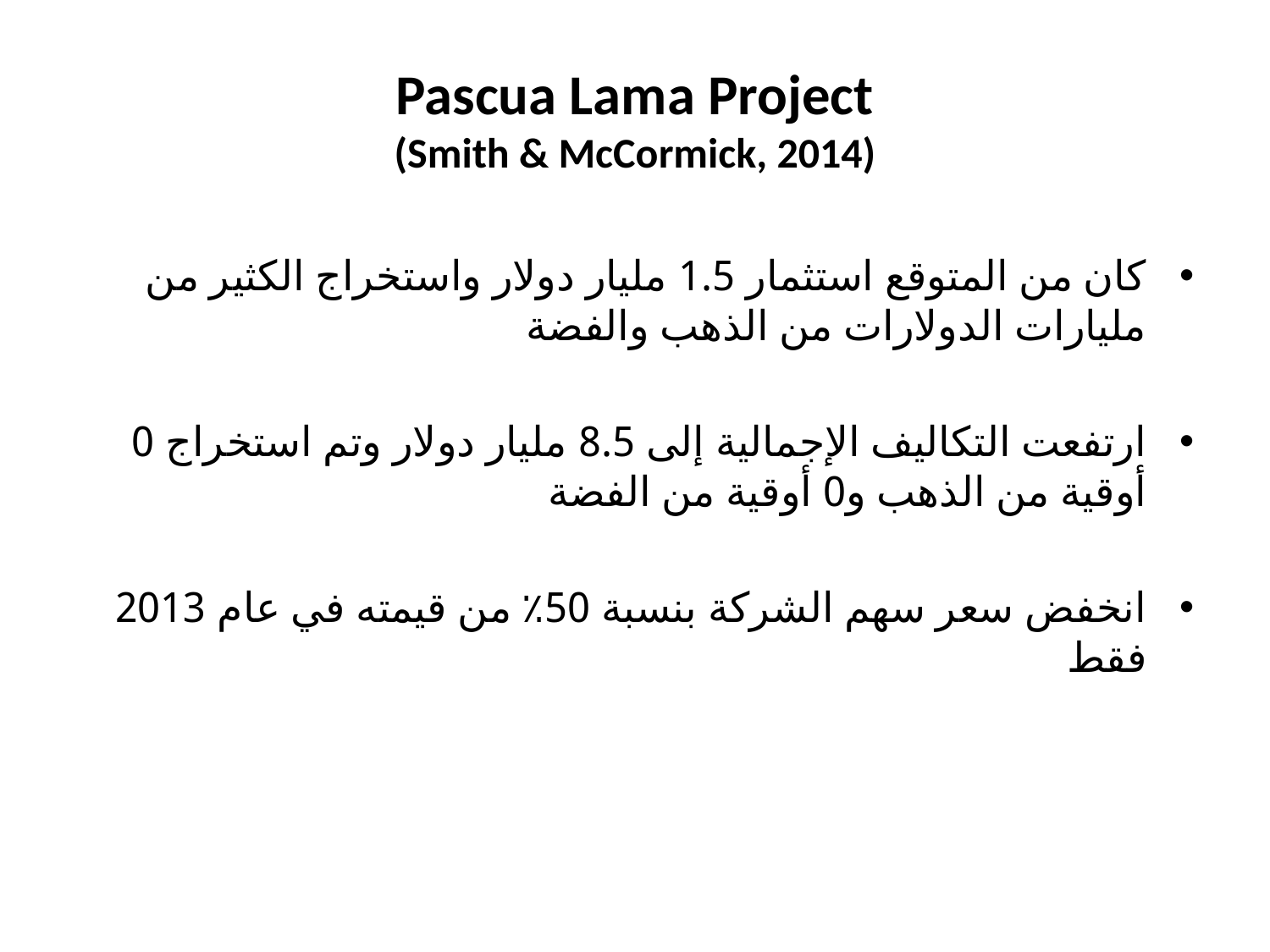

# Pascua Lama Project (Smith & McCormick, 2014)
كان من المتوقع استثمار 1.5 مليار دولار واستخراج الكثير من مليارات الدولارات من الذهب والفضة

ارتفعت التكاليف الإجمالية إلى 8.5 مليار دولار وتم استخراج 0 أوقية من الذهب و0 أوقية من الفضة

انخفض سعر سهم الشركة بنسبة 50٪ من قيمته في عام 2013 فقط

*من 60 دولارًا للسهم إلى 10 دولارات للسهم بين XXX وXXX